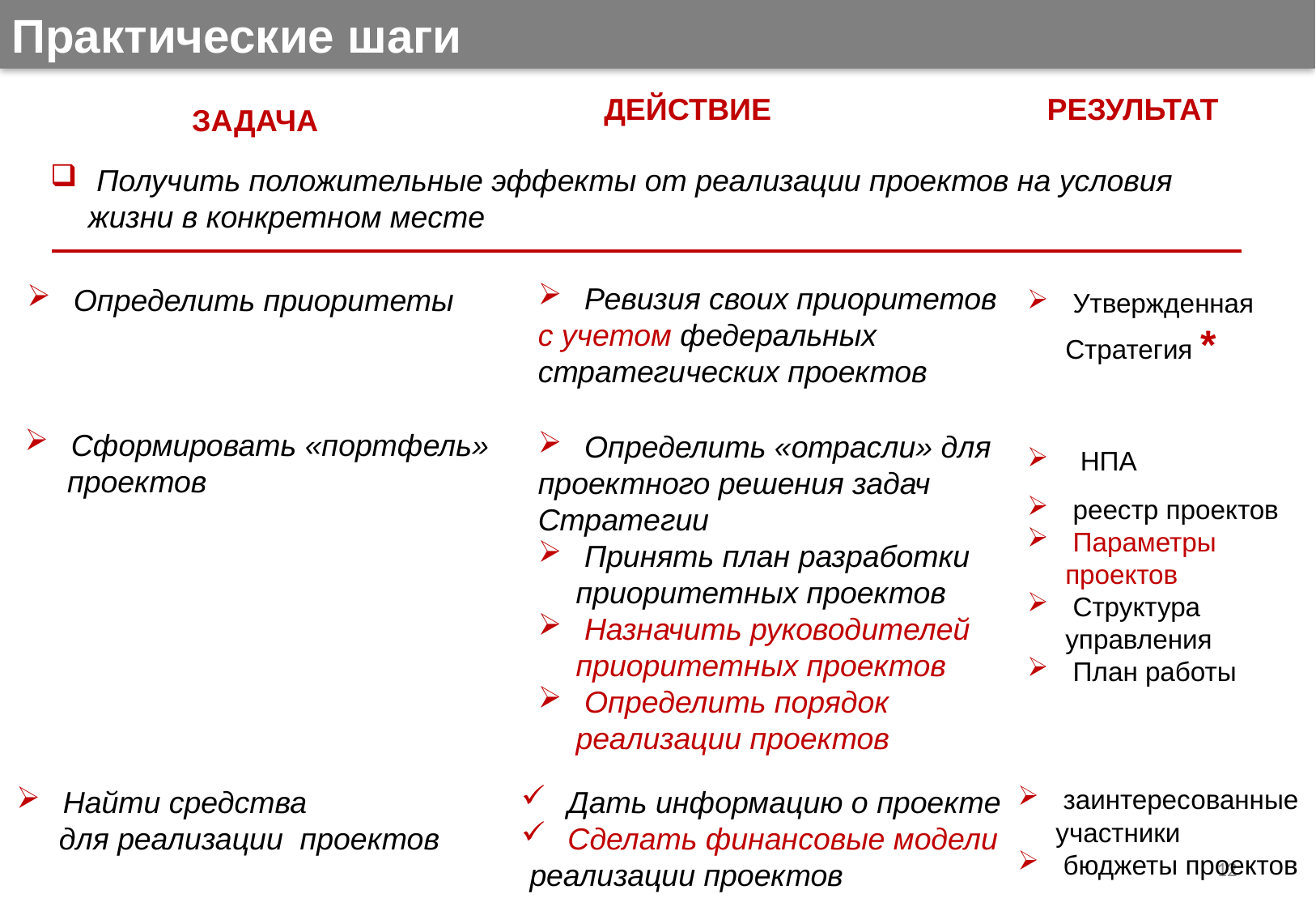

Практические шаги
ДЕЙСТВИЕ
РЕЗУЛЬТАТ
ЗАДАЧА
 Получить положительные эффекты от реализации проектов на условия жизни в конкретном месте

 Ревизия своих приоритетов
с учетом федеральных стратегических проектов
 Определить приоритеты
 Утвержденная Стратегия *
 Сформировать «портфель»
     проектов

 Определить «отрасли» для
проектного решения задач Стратегии
 Принять план разработки приоритетных проектов
 Назначить руководителей приоритетных проектов
 Определить порядок реализации проектов
  НПА
 реестр проектов
 Параметры проектов
 Структура управления
 План работы
 Дать информацию о проекте
 Сделать финансовые модели
 реализации проектов
 заинтересованные участники
 бюджеты проектов
 Найти средства
     для реализации  проектов
12